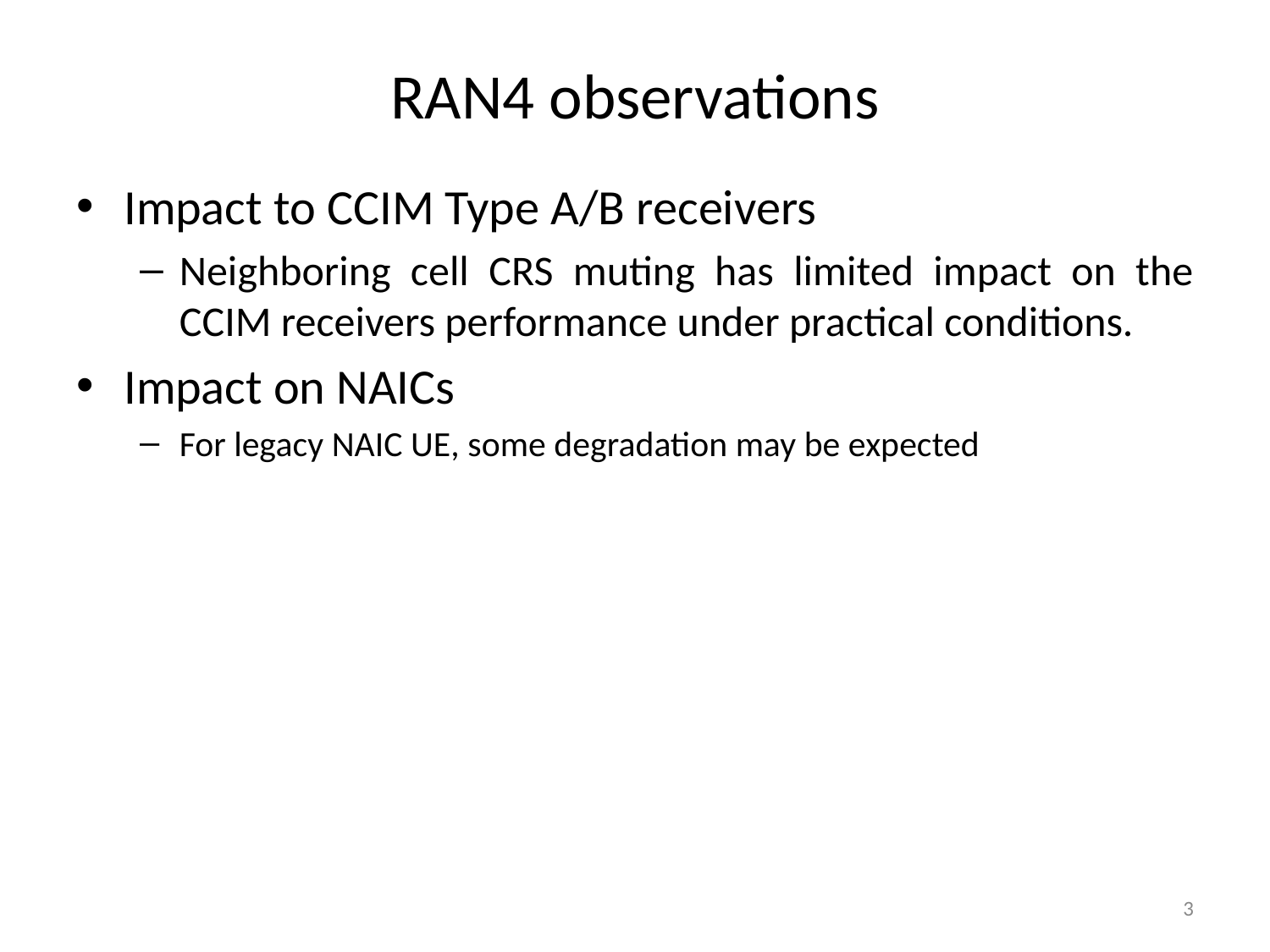

# RAN4 observations
Impact to CCIM Type A/B receivers
Neighboring cell CRS muting has limited impact on the CCIM receivers performance under practical conditions.
Impact on NAICs
For legacy NAIC UE, some degradation may be expected
3